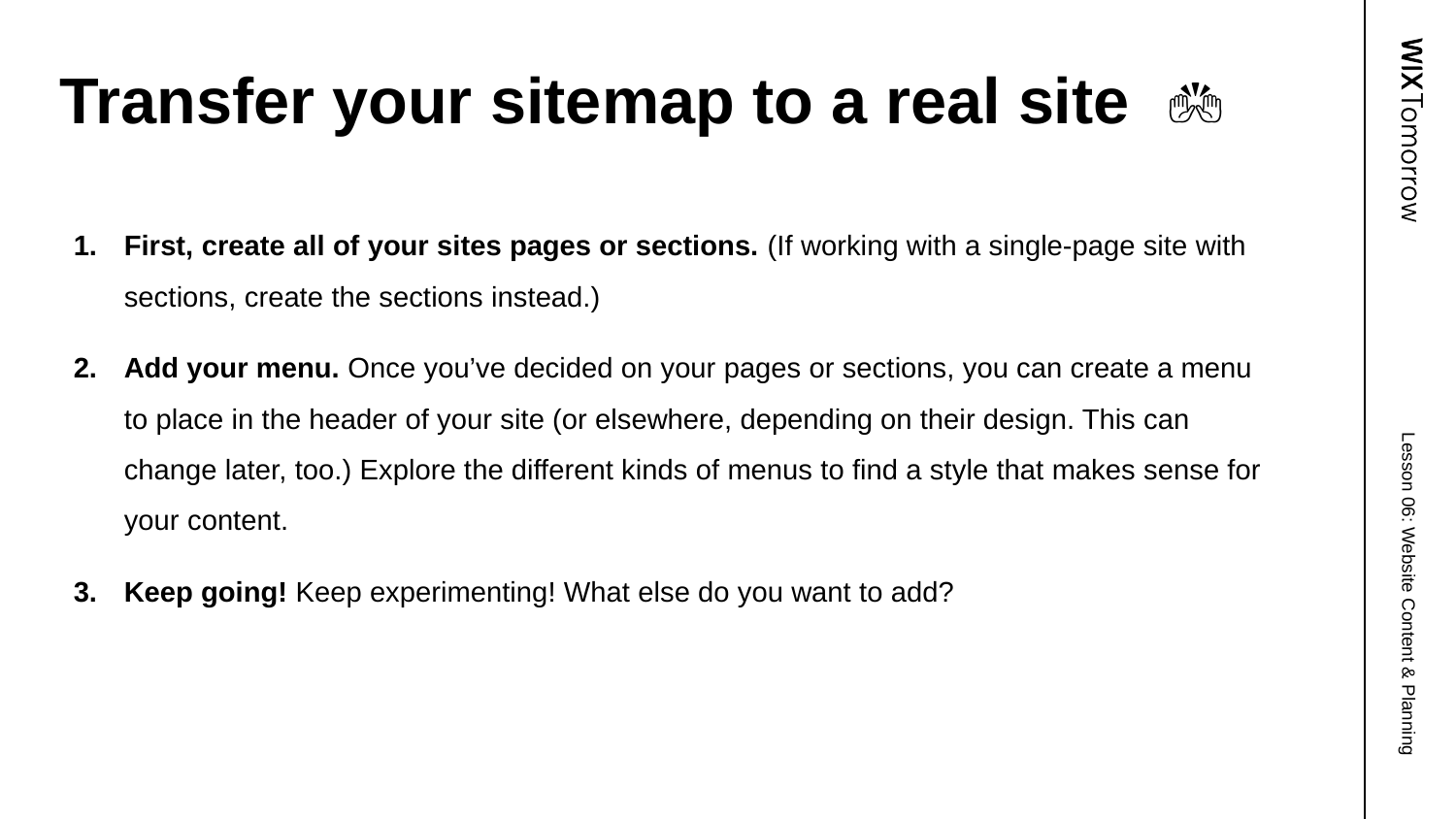

# Transfer your sitemap to a real site  🙌
First, create all of your sites pages or sections. (If working with a single-page site with sections, create the sections instead.)
Add your menu. Once you’ve decided on your pages or sections, you can create a menu to place in the header of your site (or elsewhere, depending on their design. This can change later, too.) Explore the different kinds of menus to find a style that makes sense for your content.
Keep going! Keep experimenting! What else do you want to add?